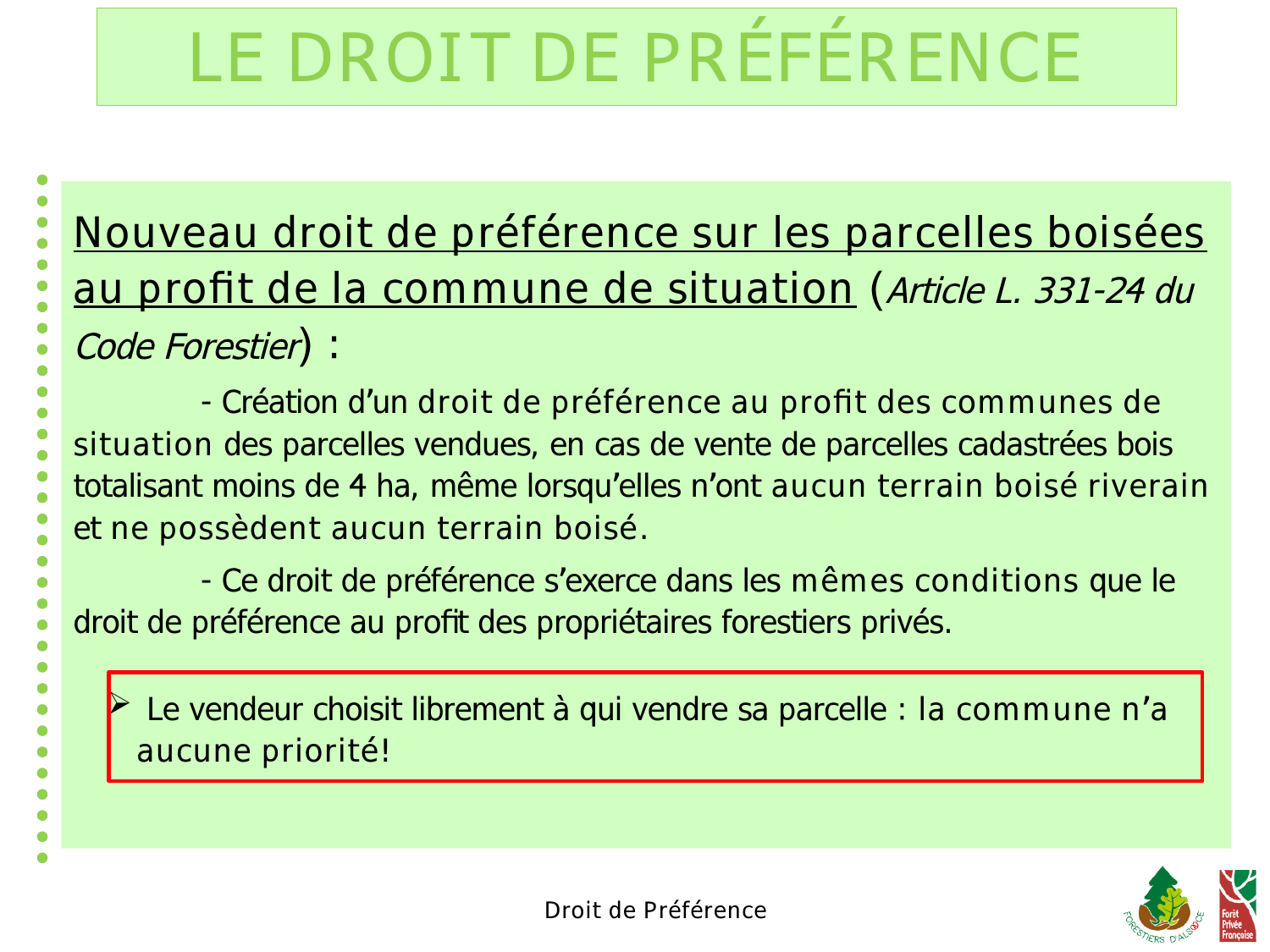

Le Droit de préférence

Nouveau droit de préférence sur les parcelles boisées au profit de la commune de situation (Article L. 331-24 du Code Forestier) :
	- Création d’un droit de préférence au profit des communes de situation des parcelles vendues, en cas de vente de parcelles cadastrées bois totalisant moins de 4 ha, même lorsqu’elles n’ont aucun terrain boisé riverain et ne possèdent aucun terrain boisé.
	- Ce droit de préférence s’exerce dans les mêmes conditions que le droit de préférence au profit des propriétaires forestiers privés.

 Le vendeur choisit librement à qui vendre sa parcelle : la commune n’a aucune priorité!